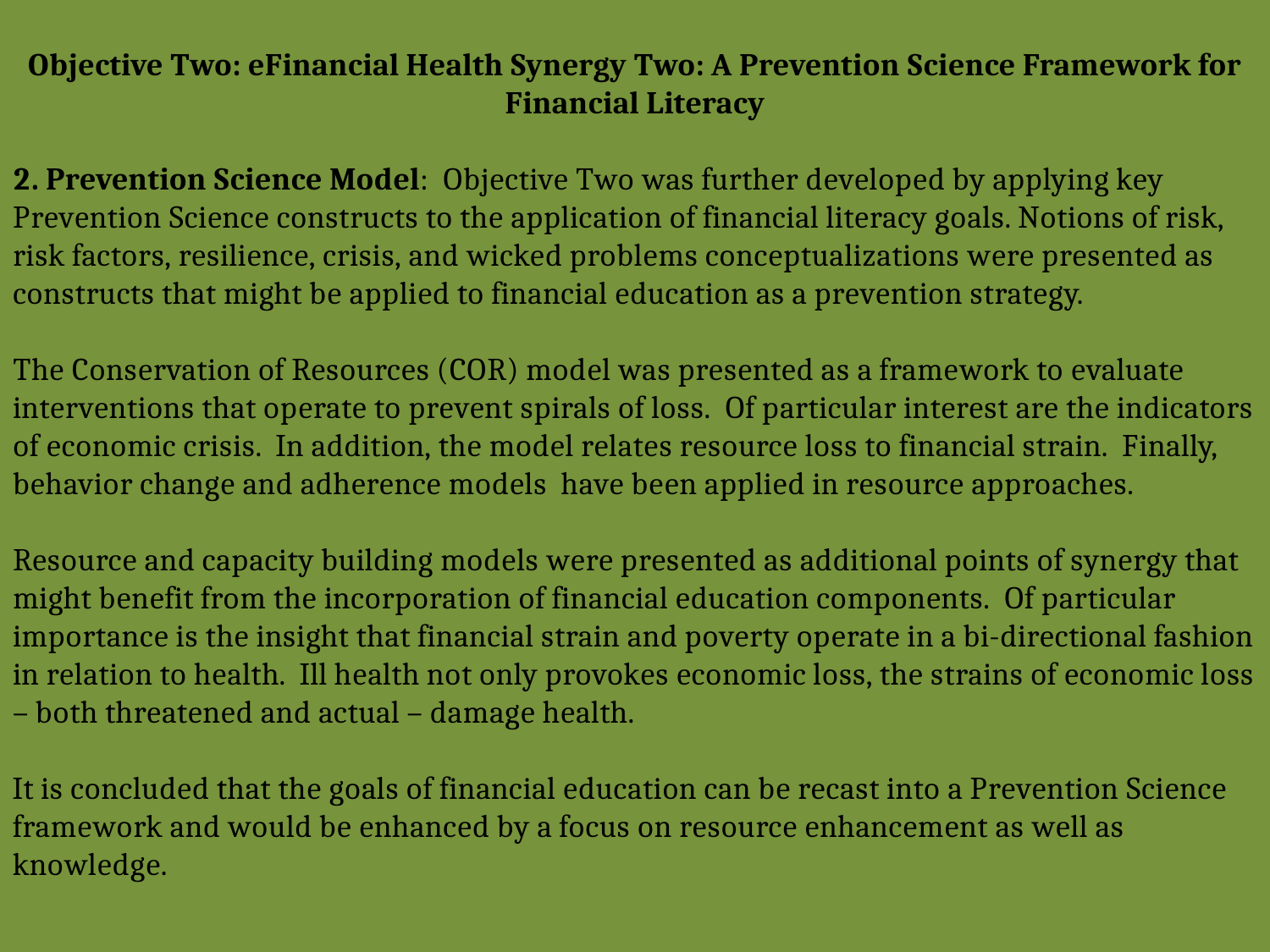

Objective Two: eFinancial Health Synergy Two: A Prevention Science Framework for Financial Literacy

2. Prevention Science Model:  Objective Two was further developed by applying key Prevention Science constructs to the application of financial literacy goals. Notions of risk, risk factors, resilience, crisis, and wicked problems conceptualizations were presented as constructs that might be applied to financial education as a prevention strategy.

The Conservation of Resources (COR) model was presented as a framework to evaluate interventions that operate to prevent spirals of loss.  Of particular interest are the indicators of economic crisis.  In addition, the model relates resource loss to financial strain.  Finally, behavior change and adherence models  have been applied in resource approaches.

Resource and capacity building models were presented as additional points of synergy that might benefit from the incorporation of financial education components.  Of particular importance is the insight that financial strain and poverty operate in a bi-directional fashion in relation to health.  Ill health not only provokes economic loss, the strains of economic loss – both threatened and actual – damage health.

It is concluded that the goals of financial education can be recast into a Prevention Science framework and would be enhanced by a focus on resource enhancement as well as knowledge.